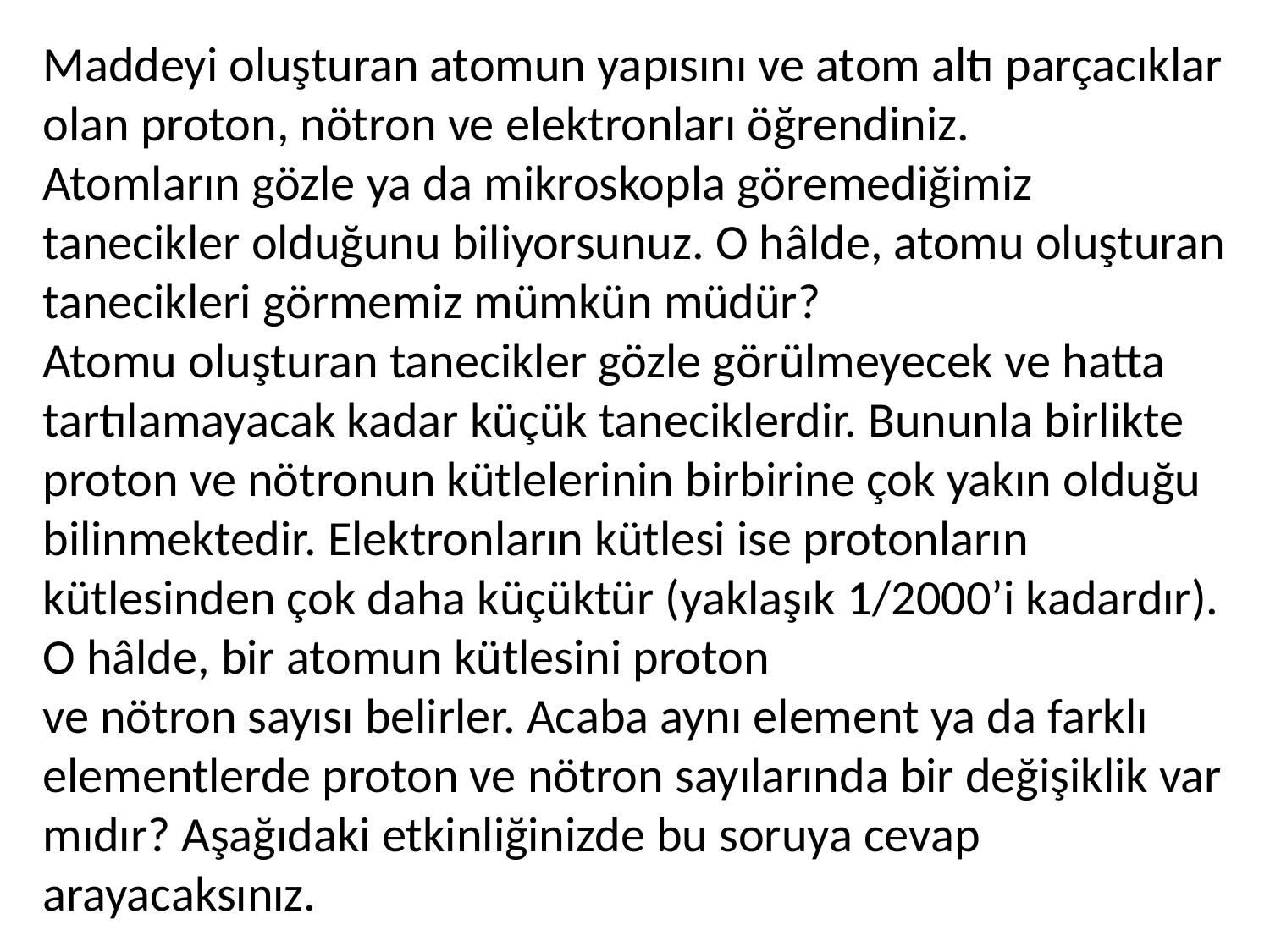

Maddeyi oluşturan atomun yapısını ve atom altı parçacıklar olan proton, nötron ve elektronları öğrendiniz.
Atomların gözle ya da mikroskopla göremediğimiz tanecikler olduğunu biliyorsunuz. O hâlde, atomu oluşturan tanecikleri görmemiz mümkün müdür?
Atomu oluşturan tanecikler gözle görülmeyecek ve hatta tartılamayacak kadar küçük taneciklerdir. Bununla birlikte proton ve nötronun kütlelerinin birbirine çok yakın olduğu bilinmektedir. Elektronların kütlesi ise protonların kütlesinden çok daha küçüktür (yaklaşık 1/2000’i kadardır). O hâlde, bir atomun kütlesini proton
ve nötron sayısı belirler. Acaba aynı element ya da farklı elementlerde proton ve nötron sayılarında bir değişiklik var mıdır? Aşağıdaki etkinliğinizde bu soruya cevap arayacaksınız.